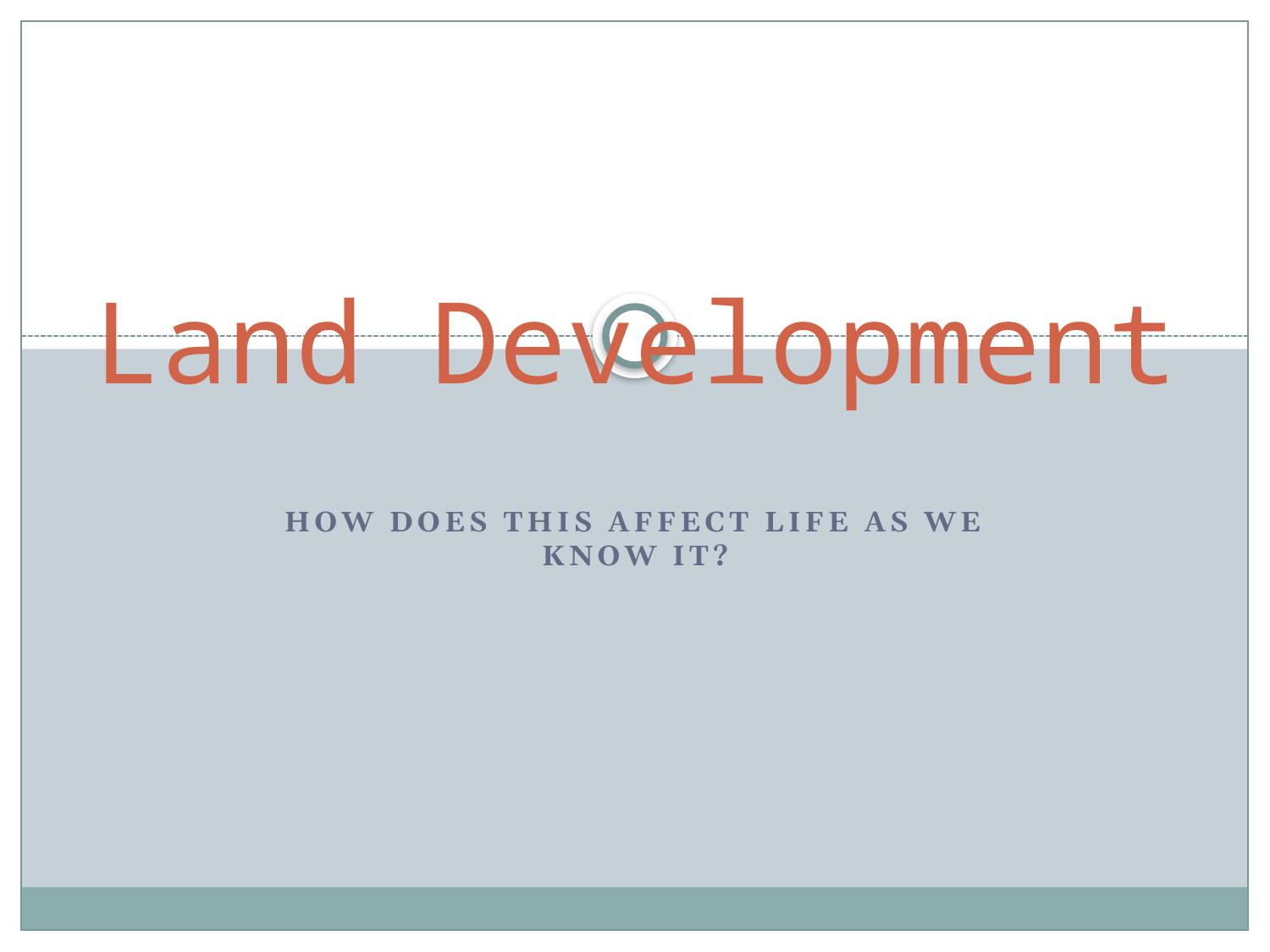

# Land Development
How does this affect life as we know it?